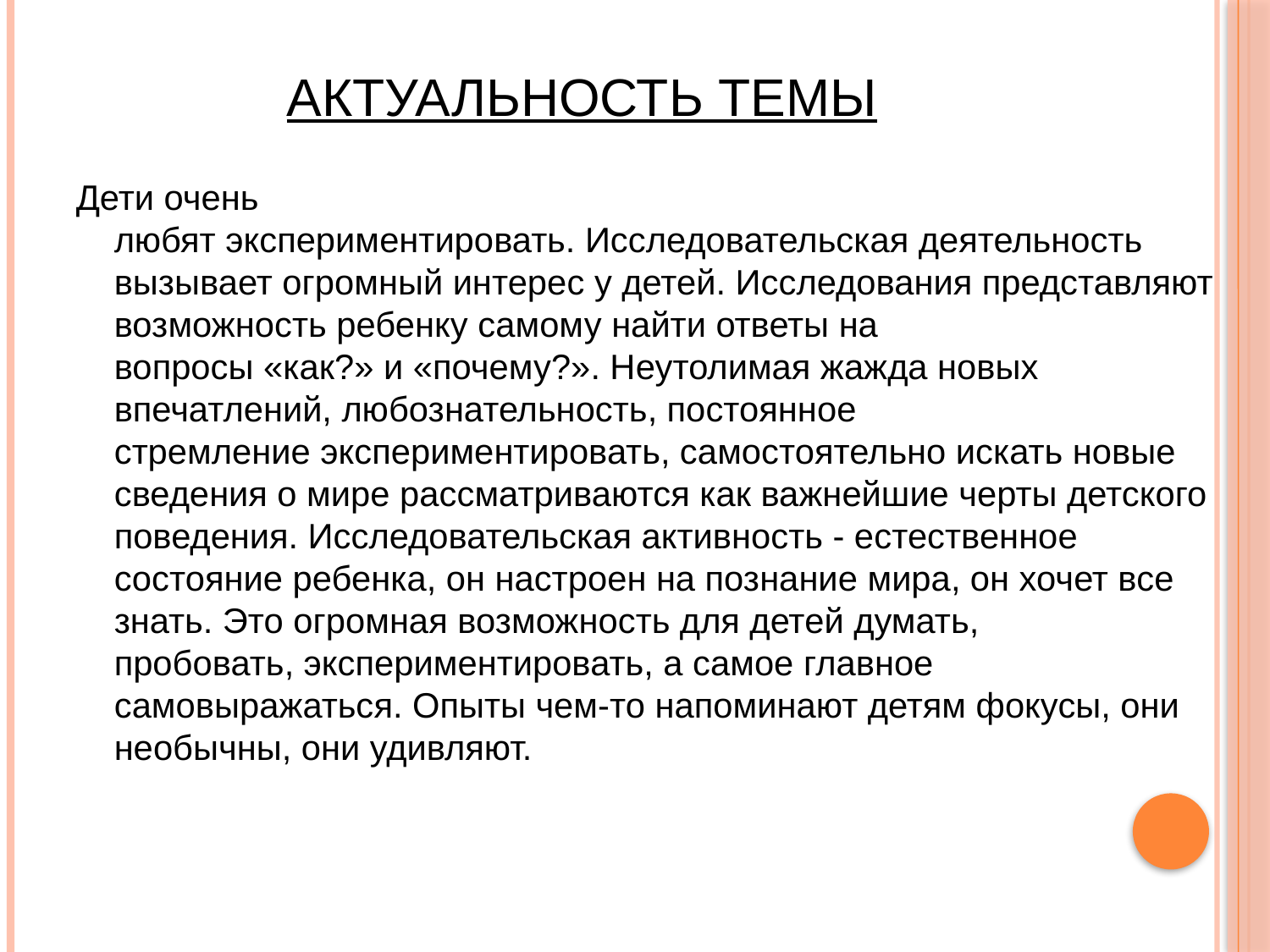

# Актуальность темы
Дети очень любят экспериментировать. Исследовательская деятельность вызывает огромный интерес у детей. Исследования представляют возможность ребенку самому найти ответы на вопросы «как?» и «почему?». Неутолимая жажда новых впечатлений, любознательность, постоянное стремление экспериментировать, самостоятельно искать новые сведения о мире рассматриваются как важнейшие черты детского поведения. Исследовательская активность - естественное состояние ребенка, он настроен на познание мира, он хочет все знать. Это огромная возможность для детей думать, пробовать, экспериментировать, а самое главное самовыражаться. Опыты чем-то напоминают детям фокусы, они необычны, они удивляют.